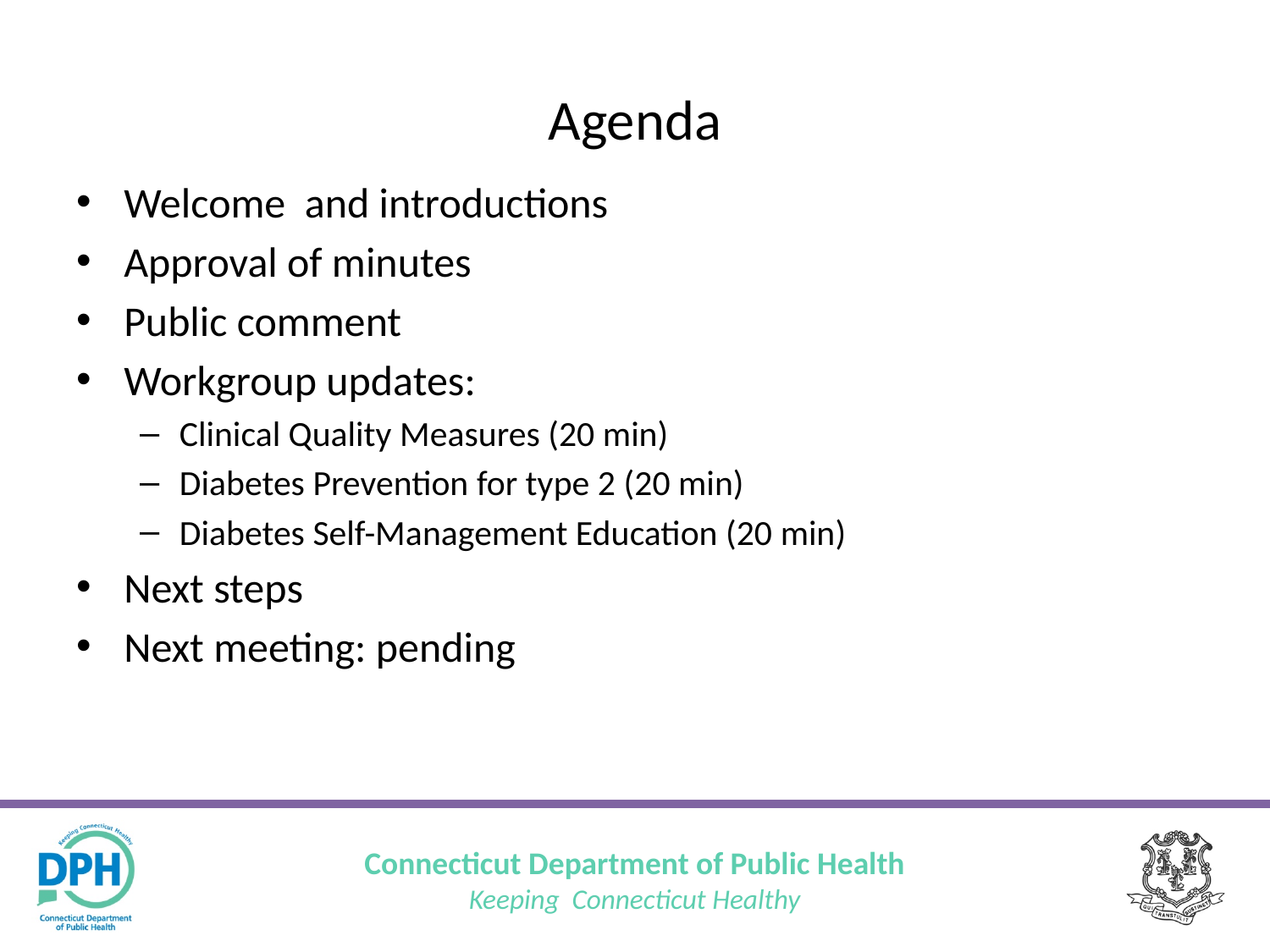

# Agenda
Welcome  and introductions
Approval of minutes
Public comment
Workgroup updates:
Clinical Quality Measures (20 min)
Diabetes Prevention for type 2 (20 min)
Diabetes Self-Management Education (20 min)
Next steps
Next meeting: pending